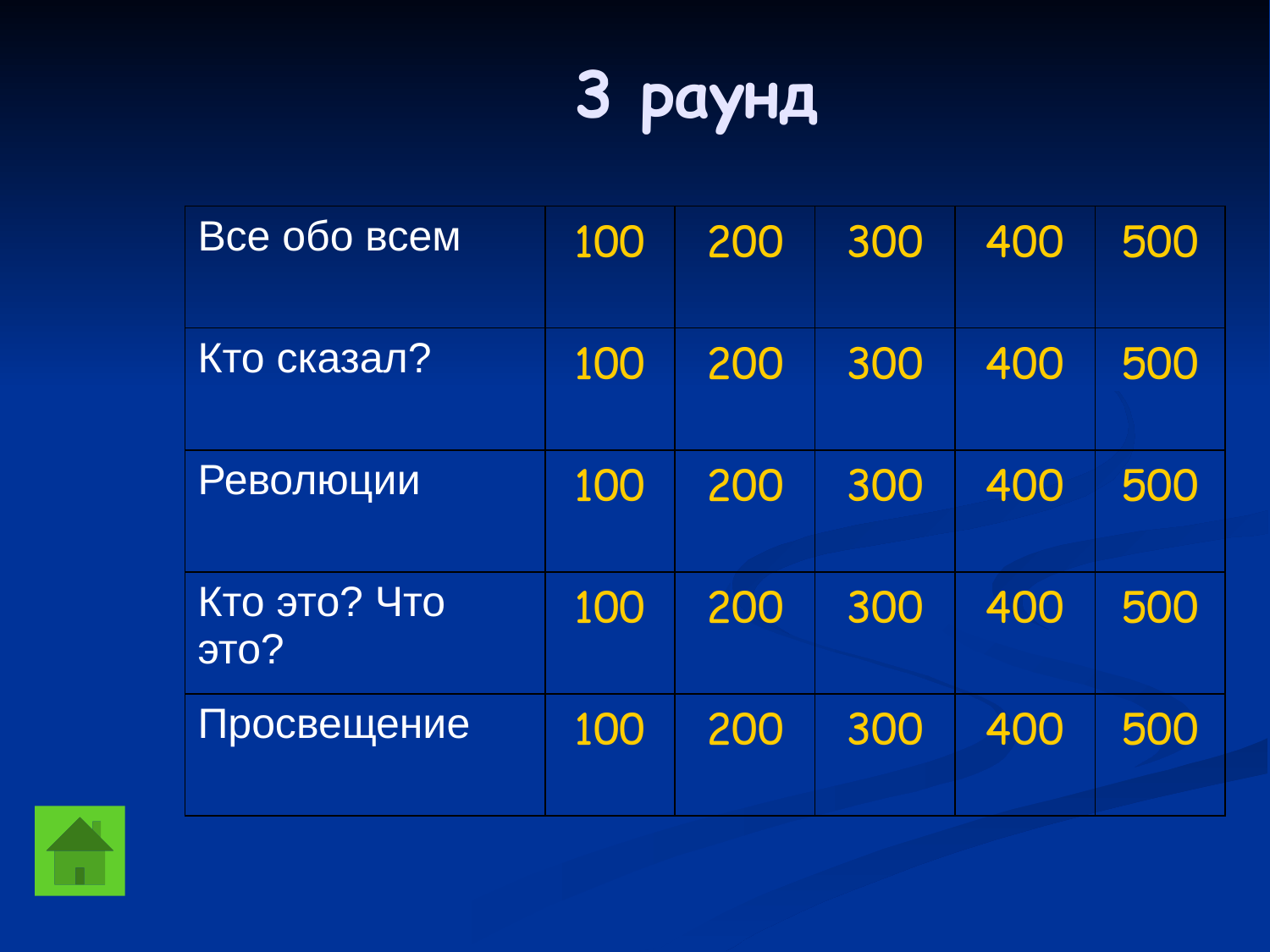

3 раунд
| Все обо всем | 100 | 200 | 300 | 400 | 500 |
| --- | --- | --- | --- | --- | --- |
| Кто сказал? | 100 | 200 | 300 | 400 | 500 |
| Революции | 100 | 200 | 300 | 400 | 500 |
| Кто это? Что это? | 100 | 200 | 300 | 400 | 500 |
| Просвещение | 100 | 200 | 300 | 400 | 500 |